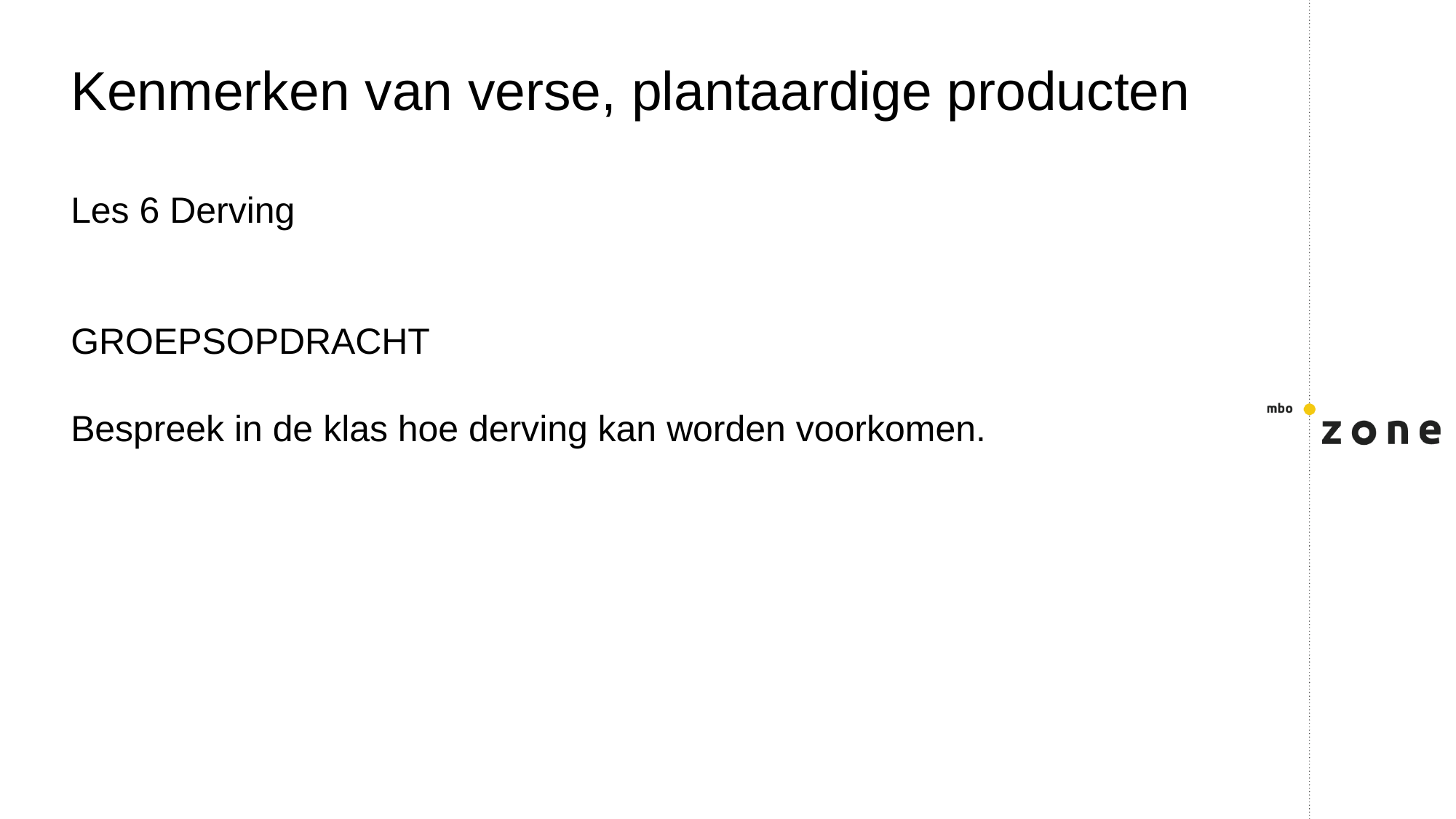

Kenmerken van verse, plantaardige producten

Les 6 Derving

GROEPSOPDRACHT

Bespreek in de klas hoe derving kan worden voorkomen.